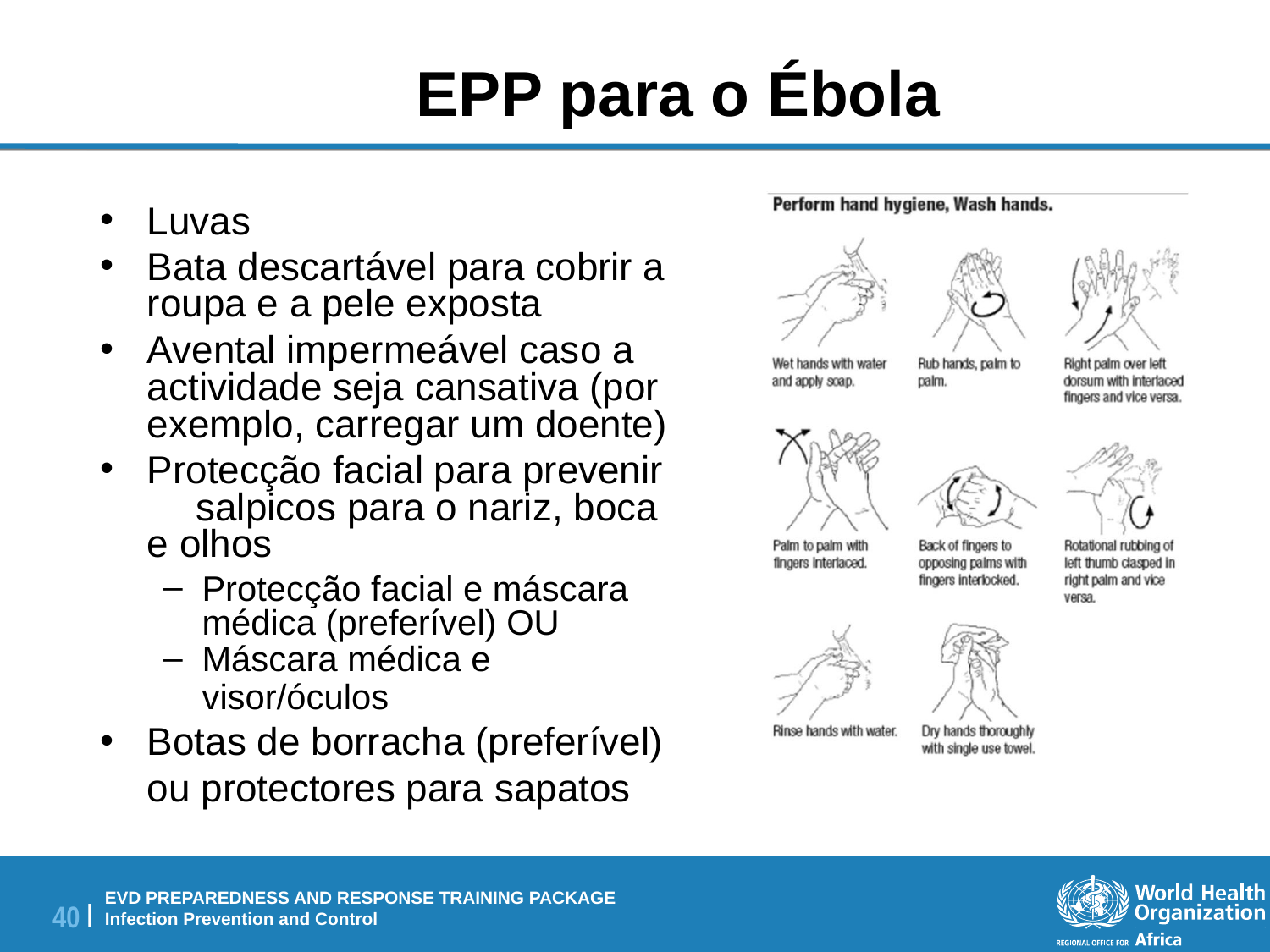

# EPP para o Ébola

Luvas
Bata descartável para cobrir a roupa e a pele exposta
Avental impermeável caso a actividade seja cansativa (por exemplo, carregar um doente)
Protecção facial para prevenir 	salpicos para o nariz, boca e olhos
Protecção facial e máscara médica (preferível) OU
Máscara médica e visor/óculos
Botas de borracha (preferível) ou protectores para sapatos